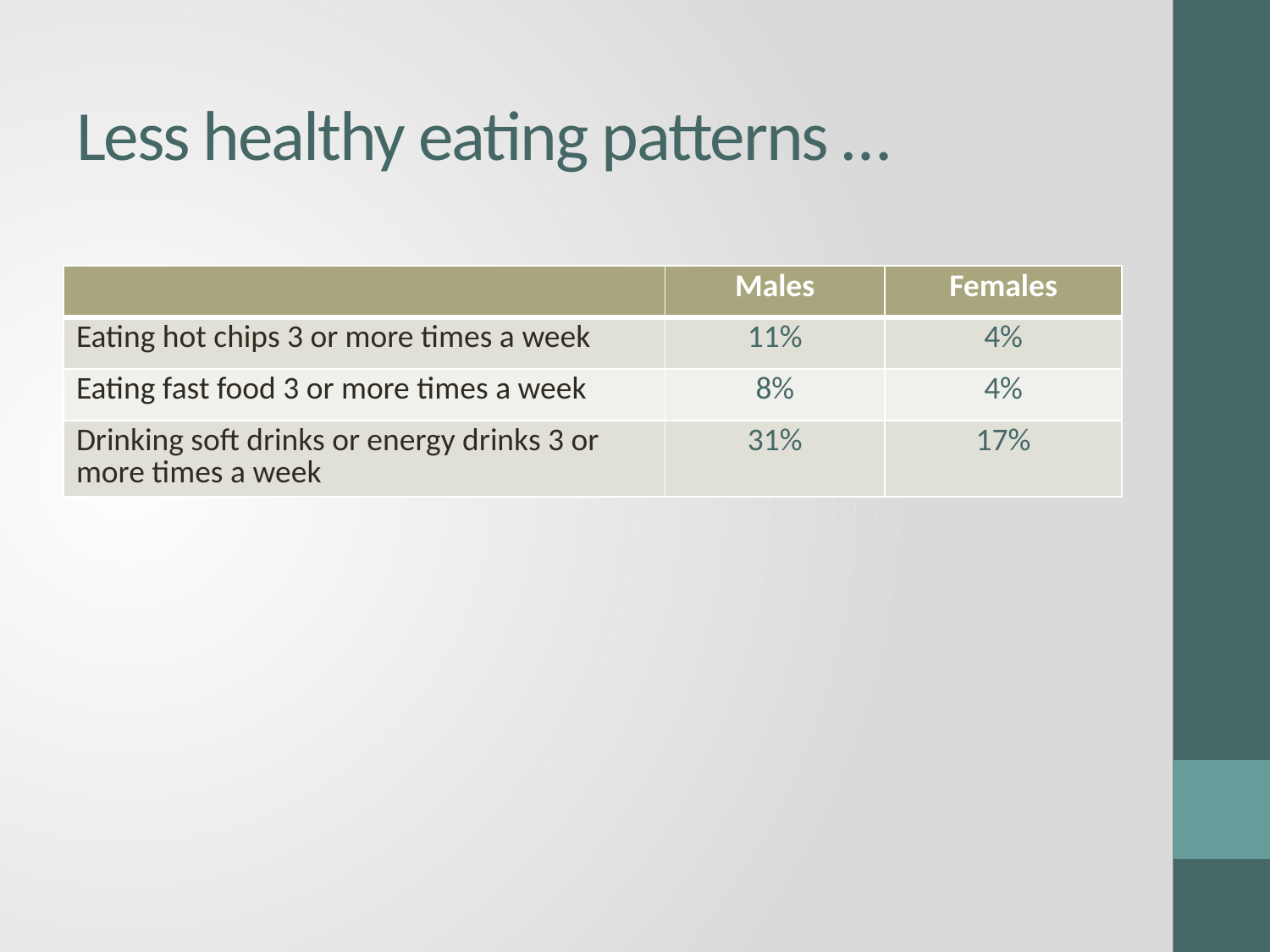

# Less healthy eating patterns …
|  | Males | Females |
| --- | --- | --- |
| Eating hot chips 3 or more times a week | 11% | 4% |
| Eating fast food 3 or more times a week | 8% | 4% |
| Drinking soft drinks or energy drinks 3 or more times a week | 31% | 17% |